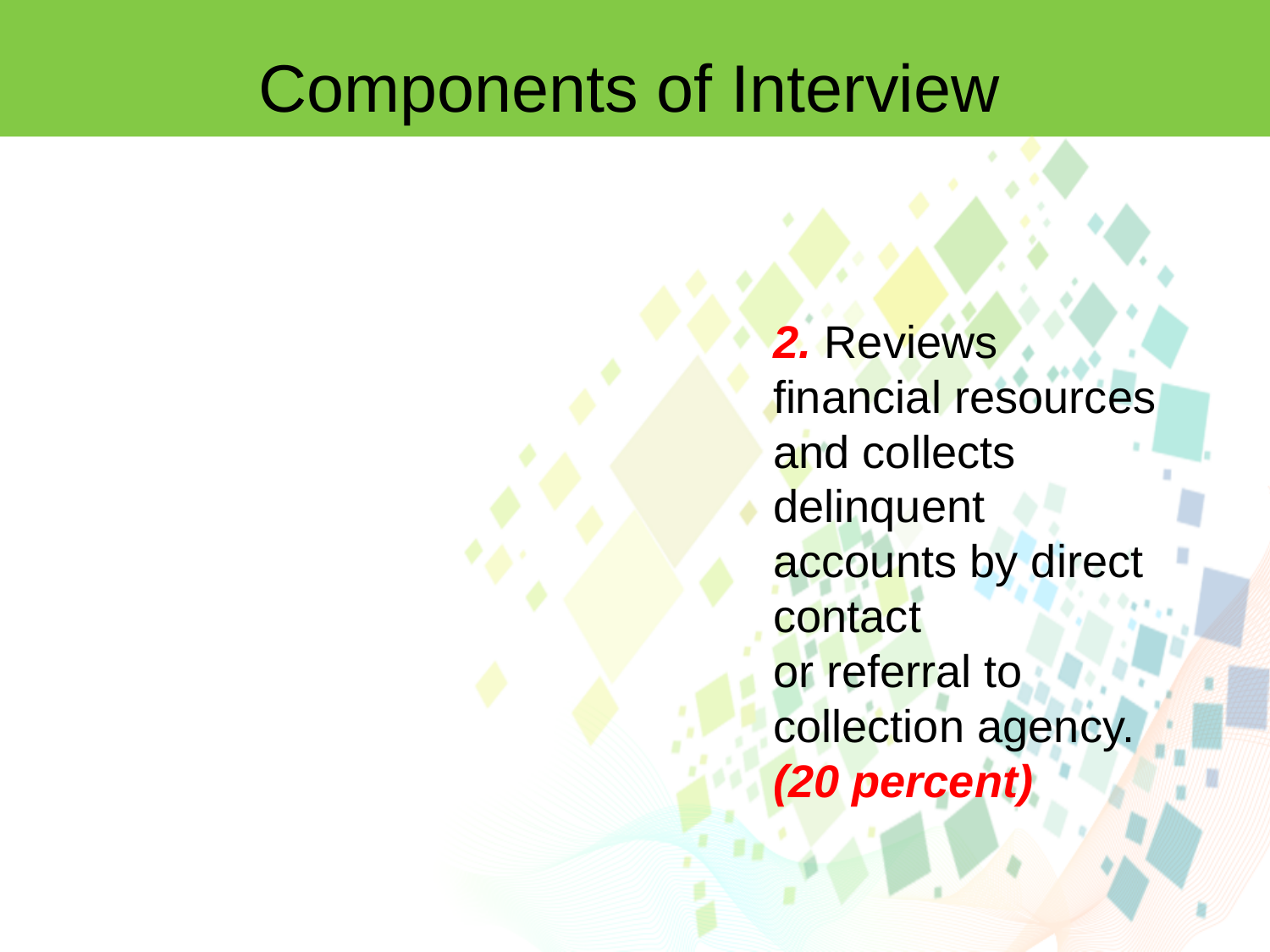

Components of Interview
2. Reviews financial resources and collects delinquent accounts by direct contact
or referral to collection agency. (20 percent)